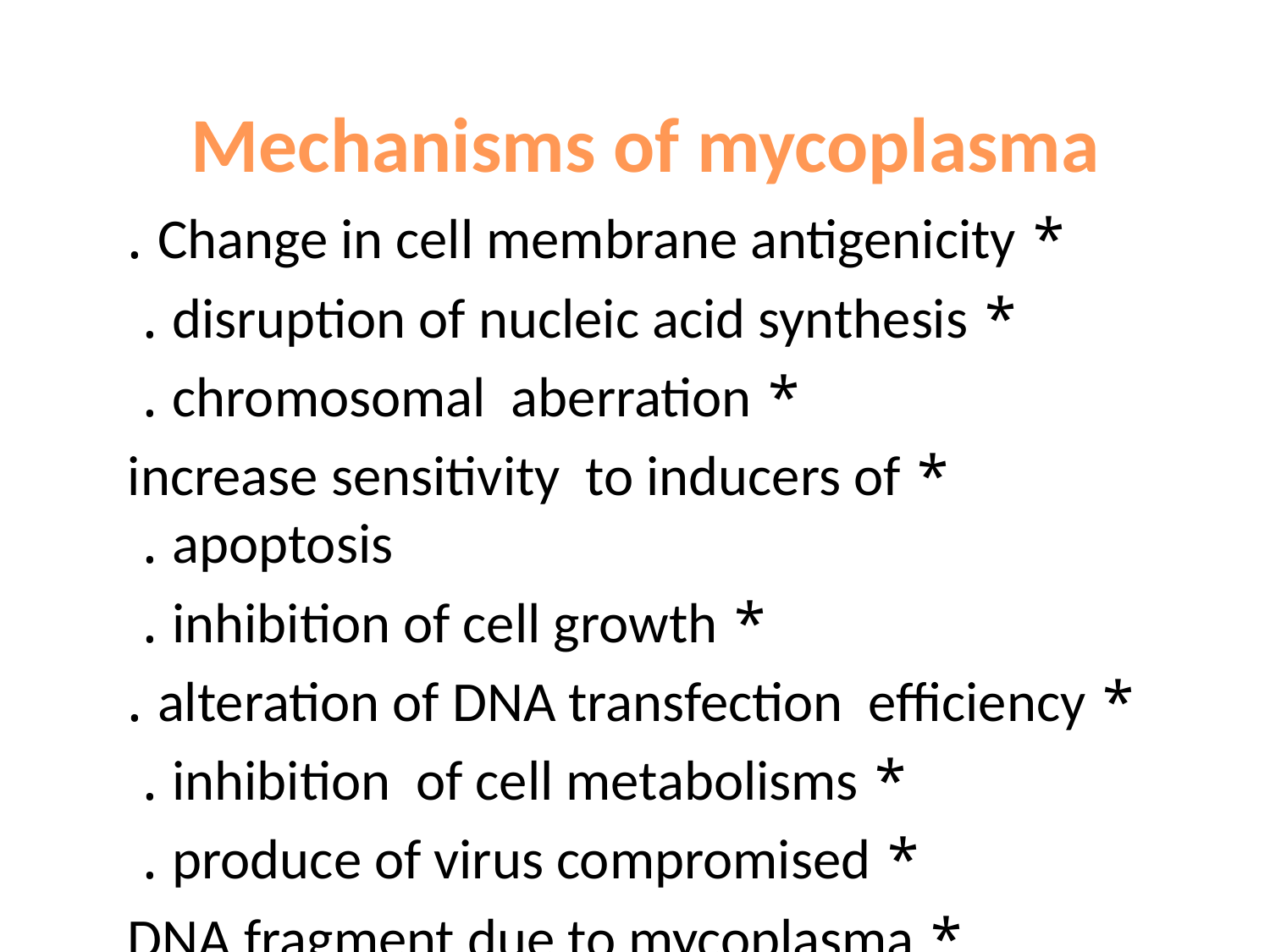

# Mechanisms of mycoplasma
* Change in cell membrane antigenicity .
* disruption of nucleic acid synthesis .
* chromosomal  aberration .
* increase sensitivity  to inducers of apoptosis .
* inhibition of cell growth .
* alteration of DNA transfection  efficiency .
* inhibition  of cell metabolisms .
* produce of virus compromised .
* DNA fragment due to mycoplasma nuclease not apoptosis.
* cell death .